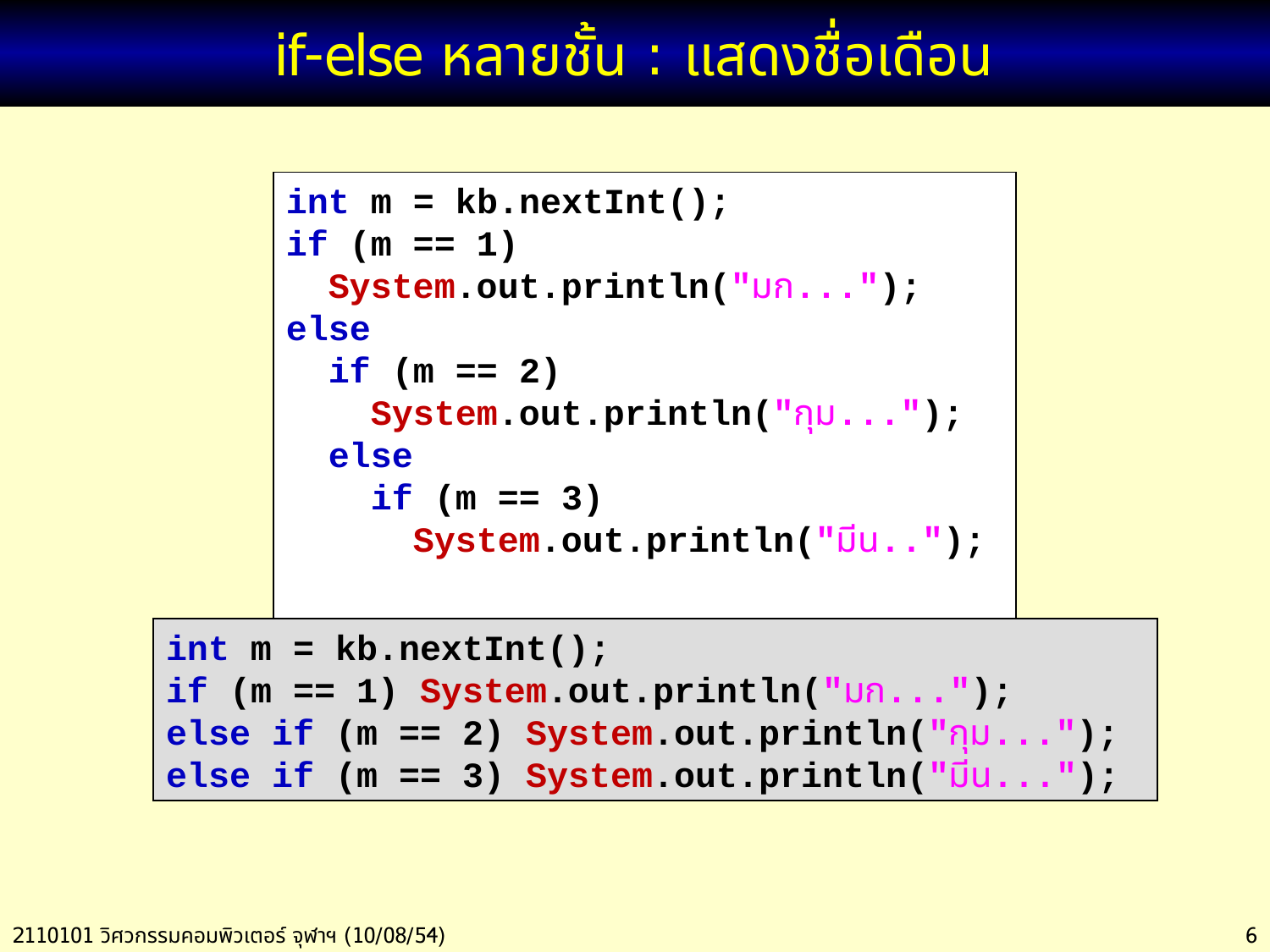

# if-else หลายชั้น : แสดงชื่อเดือน
int m = kb.nextInt();
if (m == 1)
  System.out.println("มก...");
else
  if (m == 2)
    System.out.println("กุม...");
  else
    if (m == 3)
      System.out.println("มีน..");

int m = kb.nextInt();
if (m == 1) {
  System.out.println("มก...");
} else {
  if (m == 2) {
    System.out.println("กุม...");
  } else {
    if (m == 3) {
      System.out.println("มีน..");
    }
  }
}
int m = kb.nextInt();
if (m == 1) System.out.println("มก...");
else if (m == 2) System.out.println("กุม...");
else if (m == 3) System.out.println("มีน...");